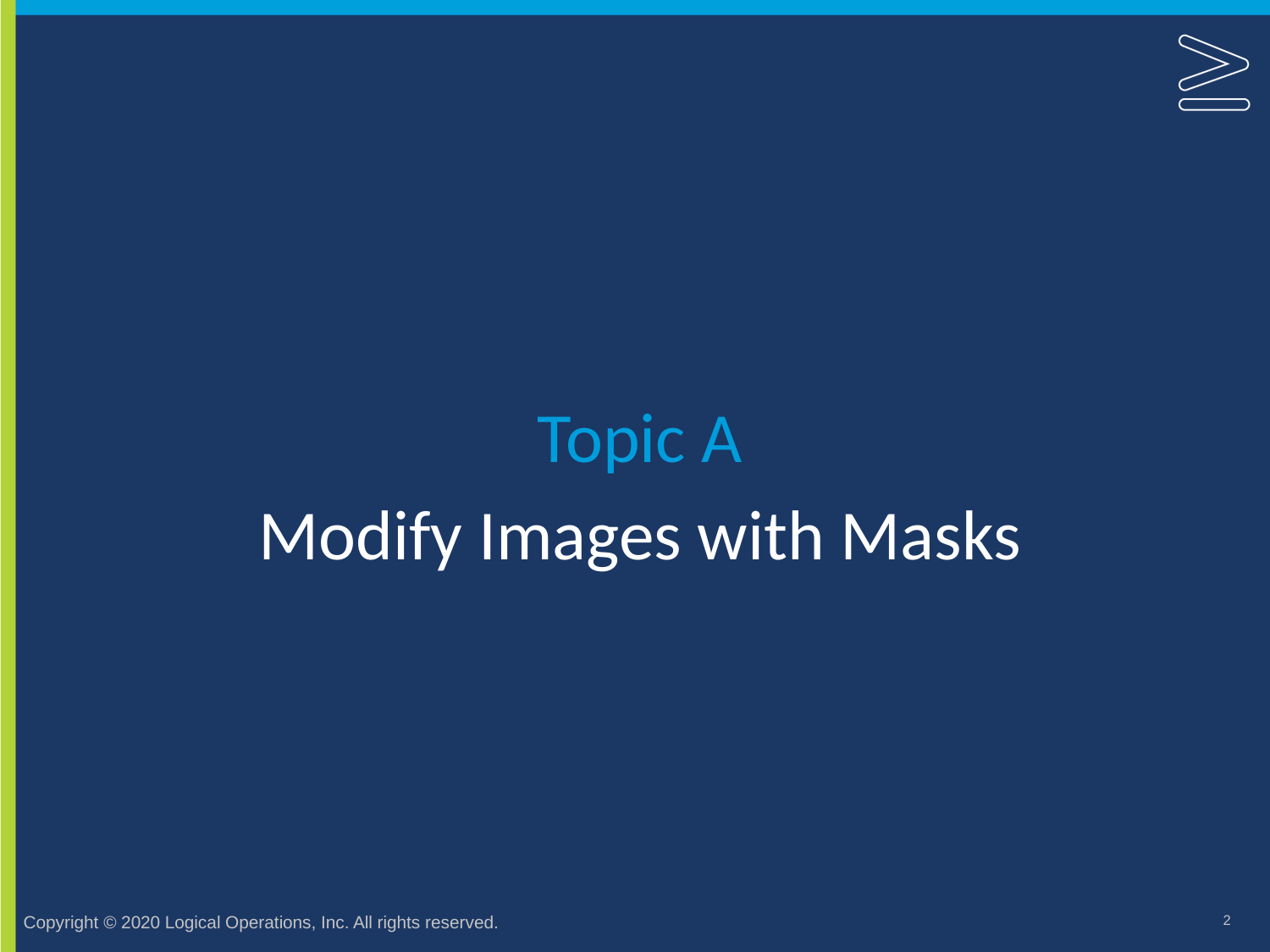

Topic A
# Modify Images with Masks
2